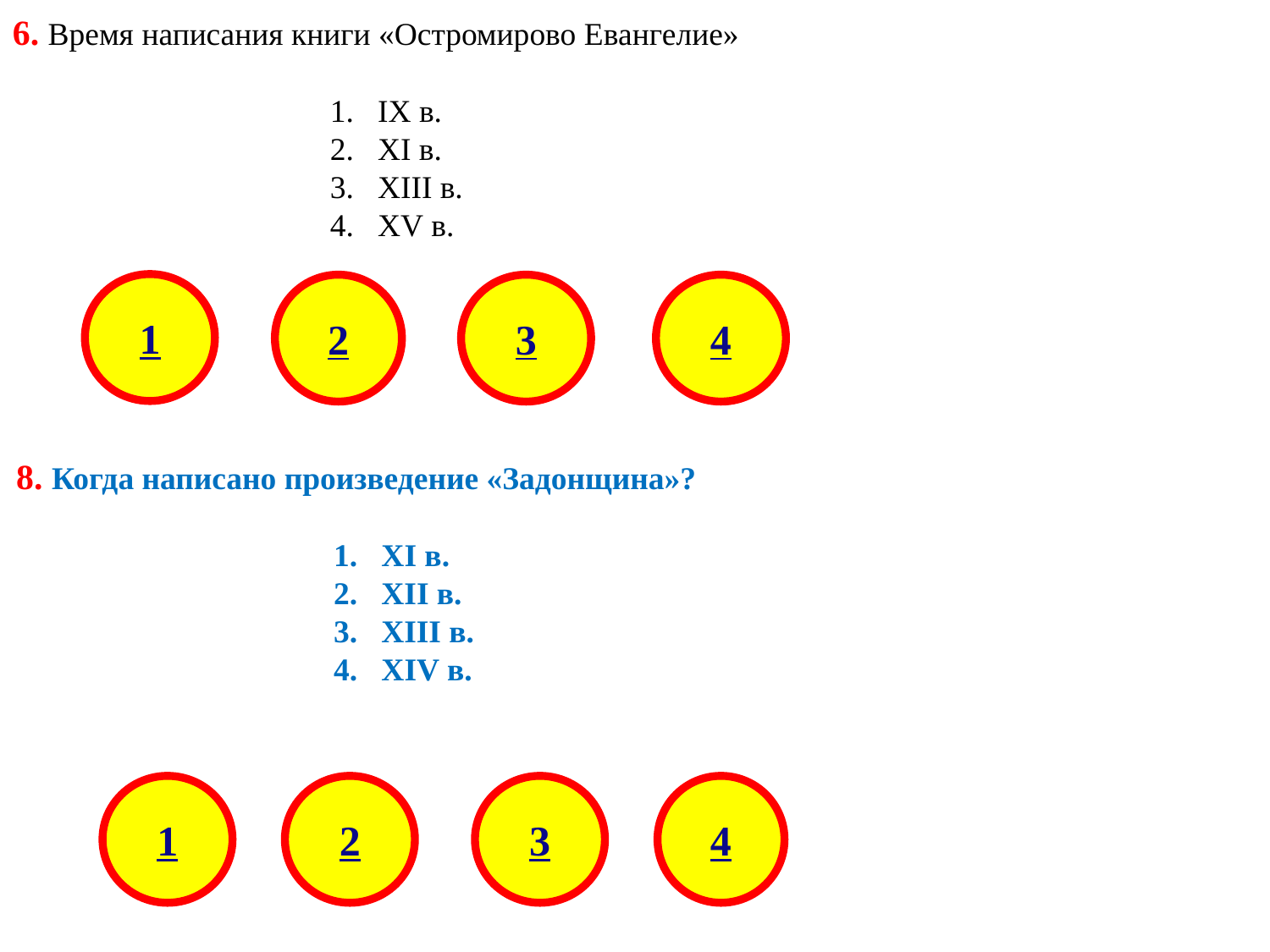

6. Время написания книги «Остромирово Евангелие»

IX в.
XI в.
XIII в.
XV в.
1
2
3
4
8. Когда написано произведение «Задонщина»?

XI в.
XII в.
XIII в.
XIV в.

1
2
3
4